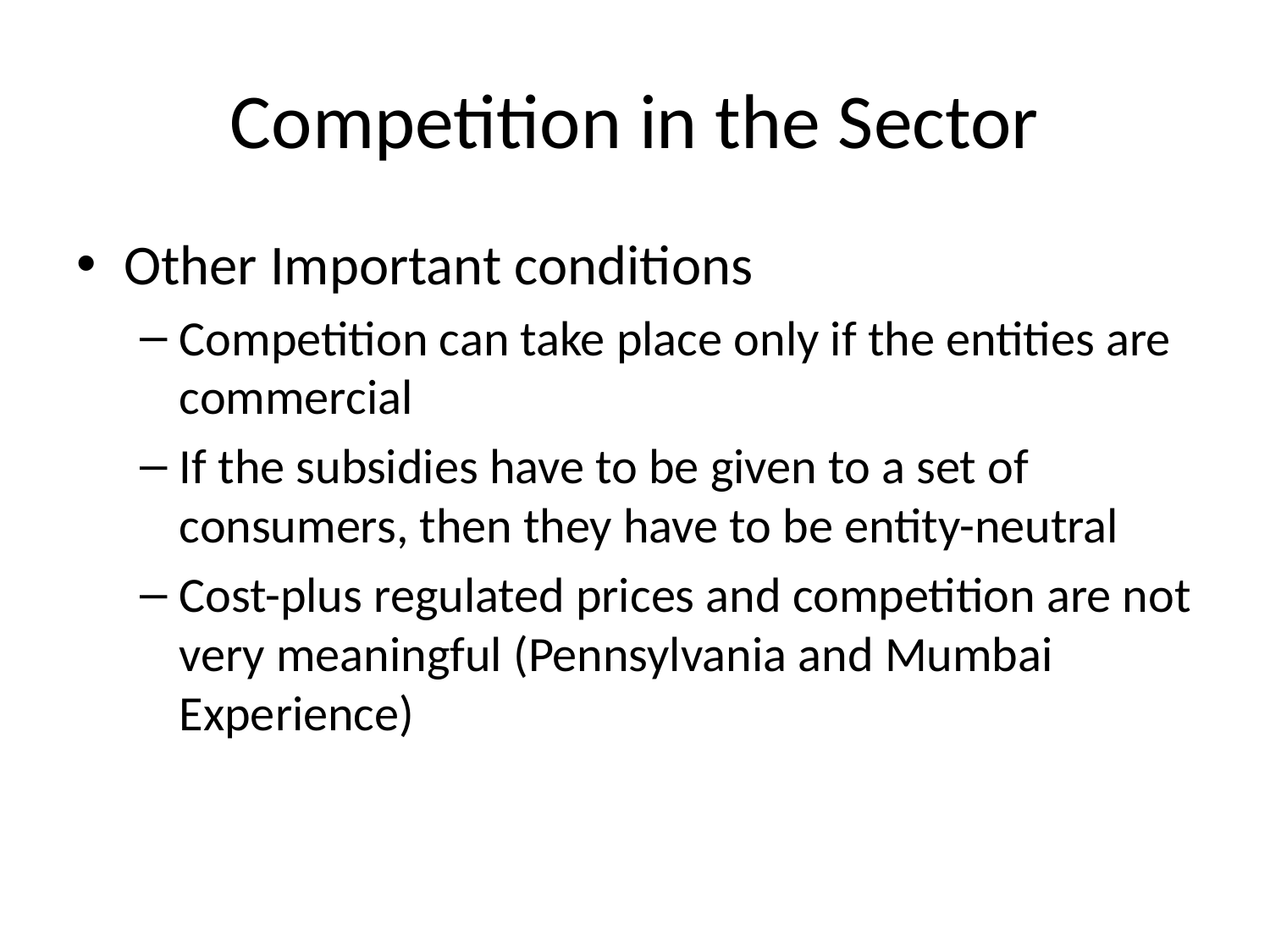

# Competition in the Sector
Other Important conditions
Competition can take place only if the entities are commercial
If the subsidies have to be given to a set of consumers, then they have to be entity-neutral
Cost-plus regulated prices and competition are not very meaningful (Pennsylvania and Mumbai Experience)